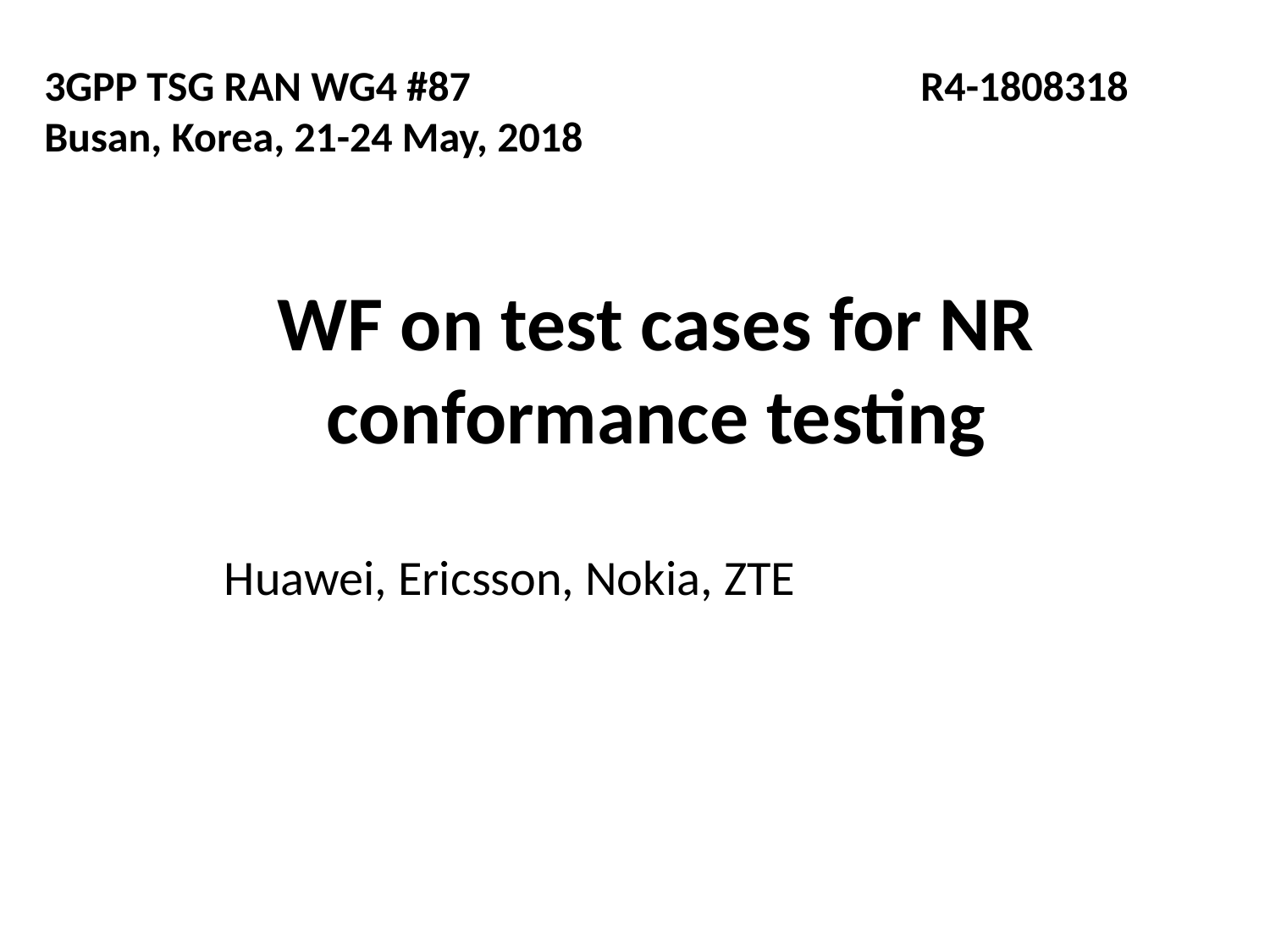

3GPP TSG RAN WG4 #87                          	            R4-1808318
Busan, Korea, 21-24 May, 2018

# WF on test cases for NR conformance testing
	Huawei, Ericsson, Nokia, ZTE